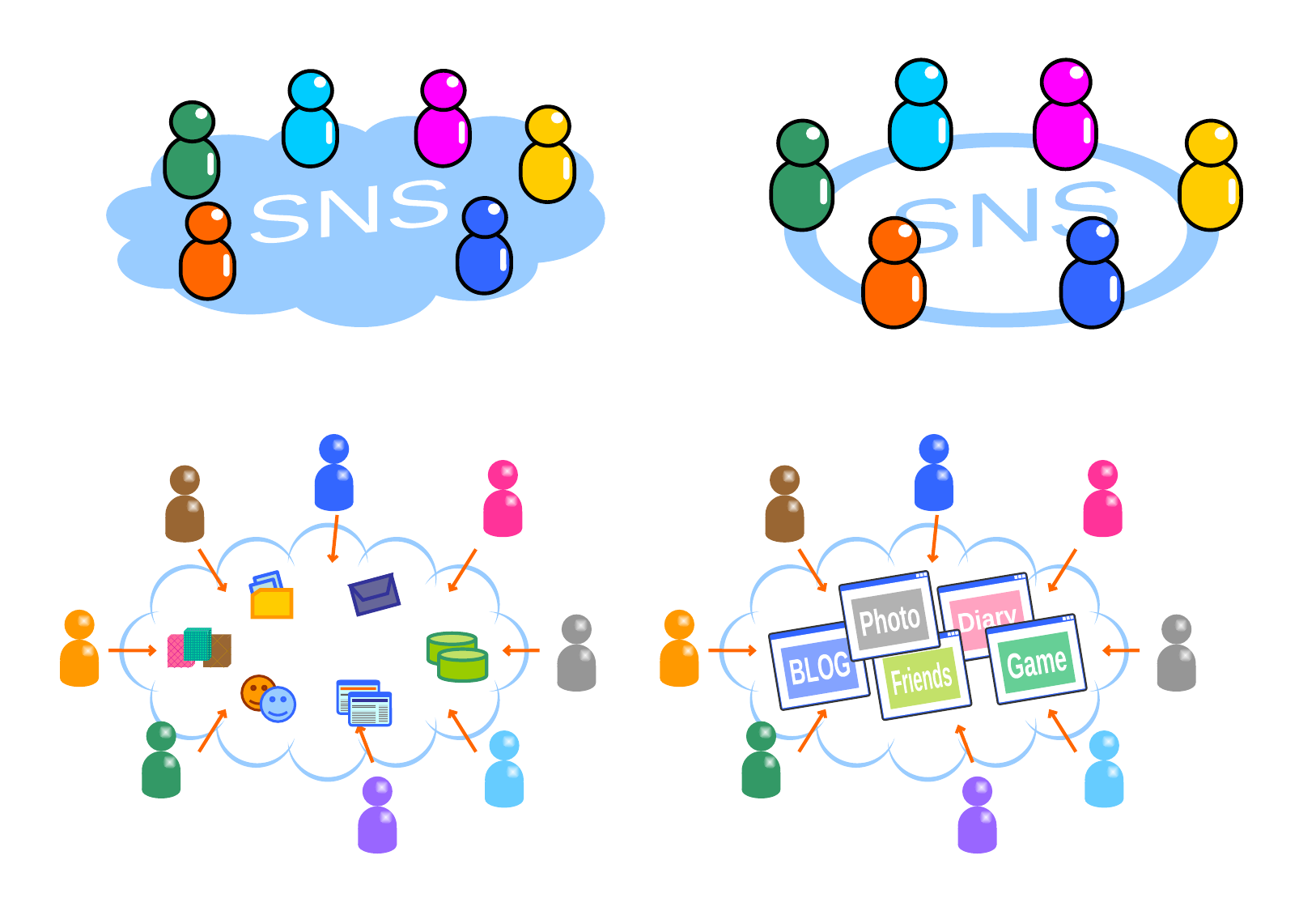

SNS

SNS

Photo

Diary

Game

BLOG

Friends